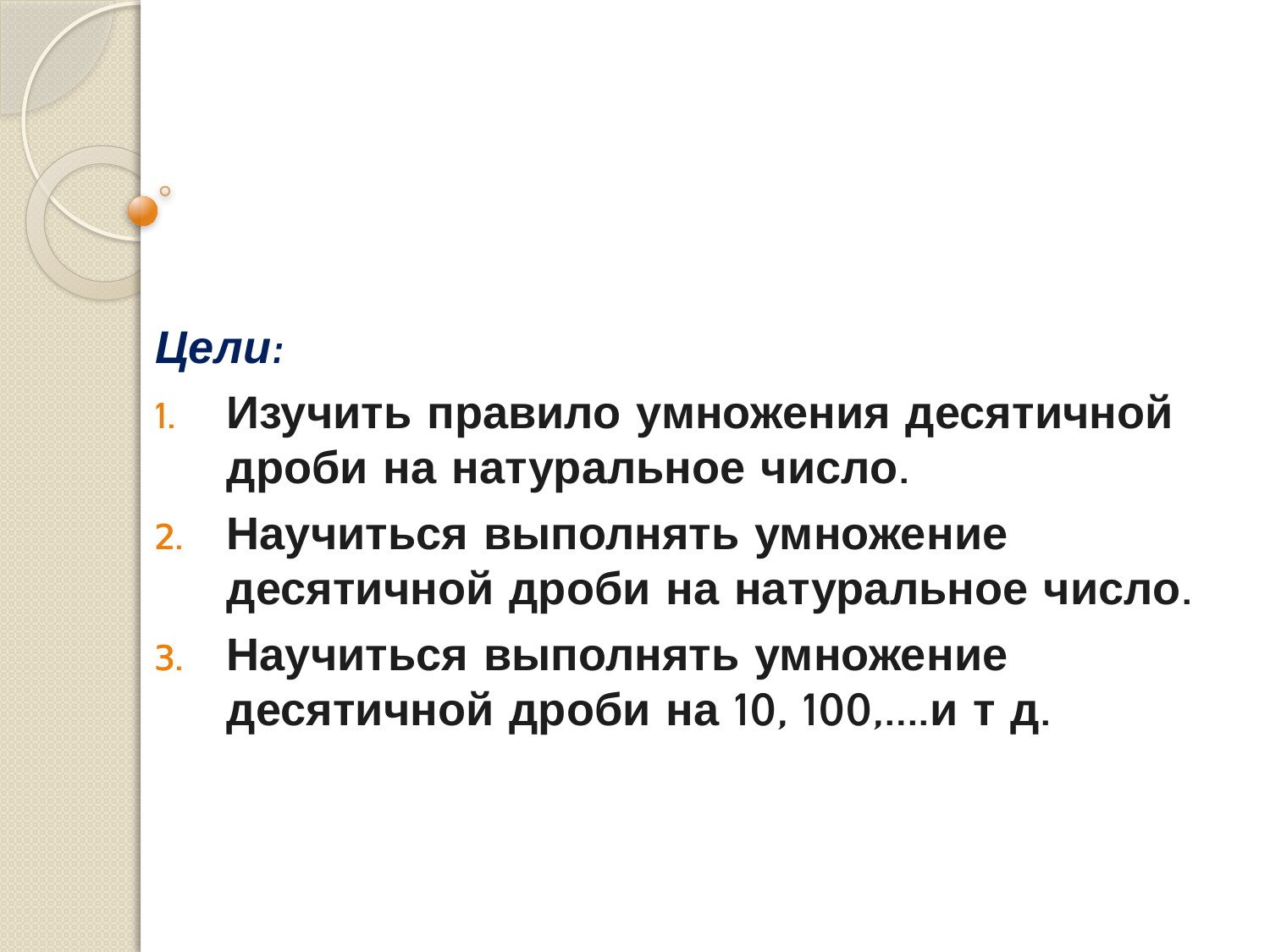

Цели:
Изучить правило умножения десятичной дроби на натуральное число.
Научиться выполнять умножение десятичной дроби на натуральное число.
Научиться выполнять умножение десятичной дроби на 10, 100,….и т д.